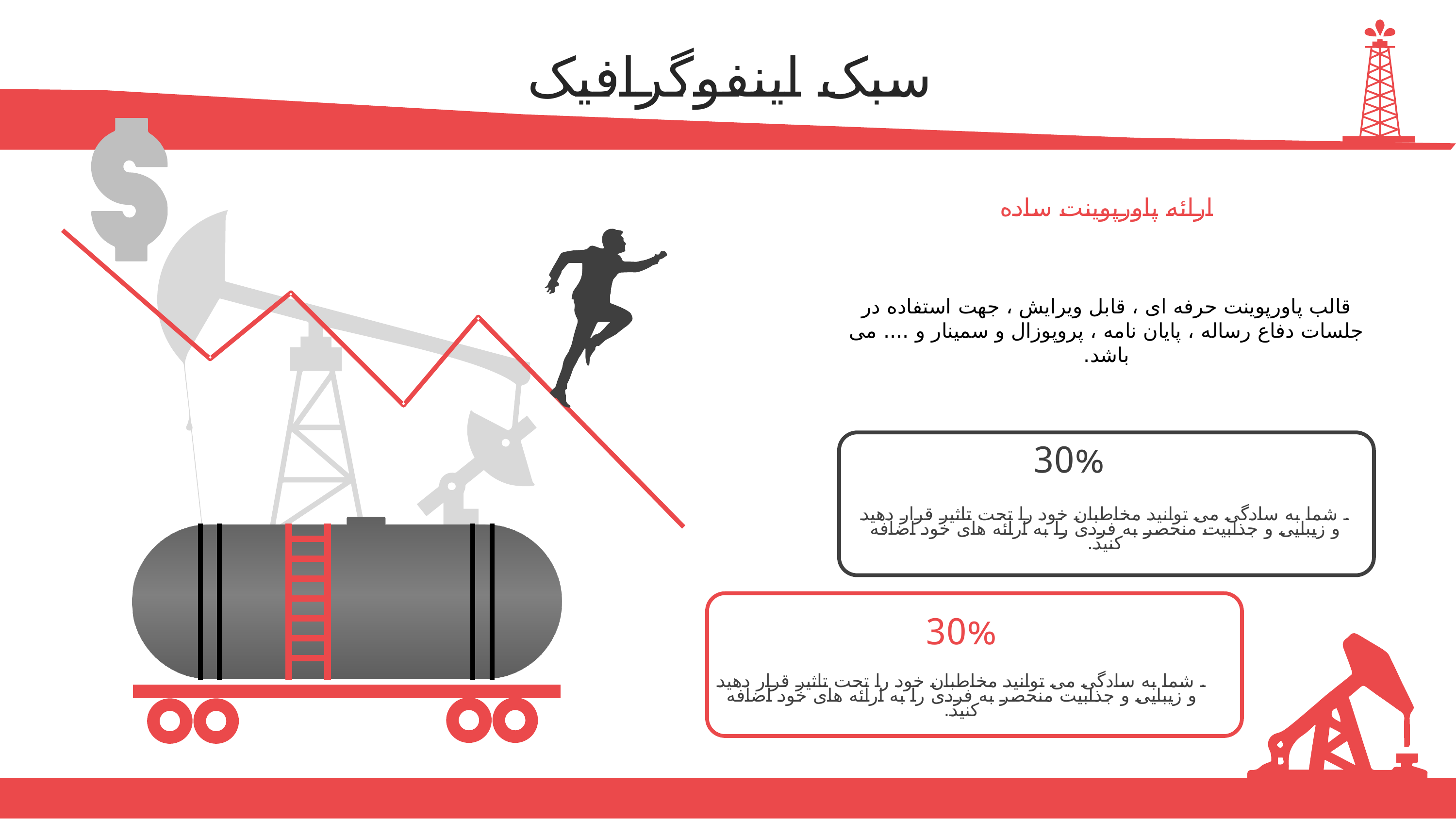

سبک اینفوگرافیک

ارائه پاورپوینت ساده

قالب پاورپوينت حرفه ای ، قابل ویرایش ، جهت استفاده در جلسات دفاع رساله ، پایان نامه ، پروپوزال و سمینار و .... می باشد.

30%
. شما به سادگی می توانید مخاطبان خود را تحت تاثیر قرار دهید و زیبایی و جذابیت منحصر به فردی را به ارائه های خود اضافه کنید.

30%

. شما به سادگی می توانید مخاطبان خود را تحت تاثیر قرار دهید و زیبایی و جذابیت منحصر به فردی را به ارائه های خود اضافه کنید.